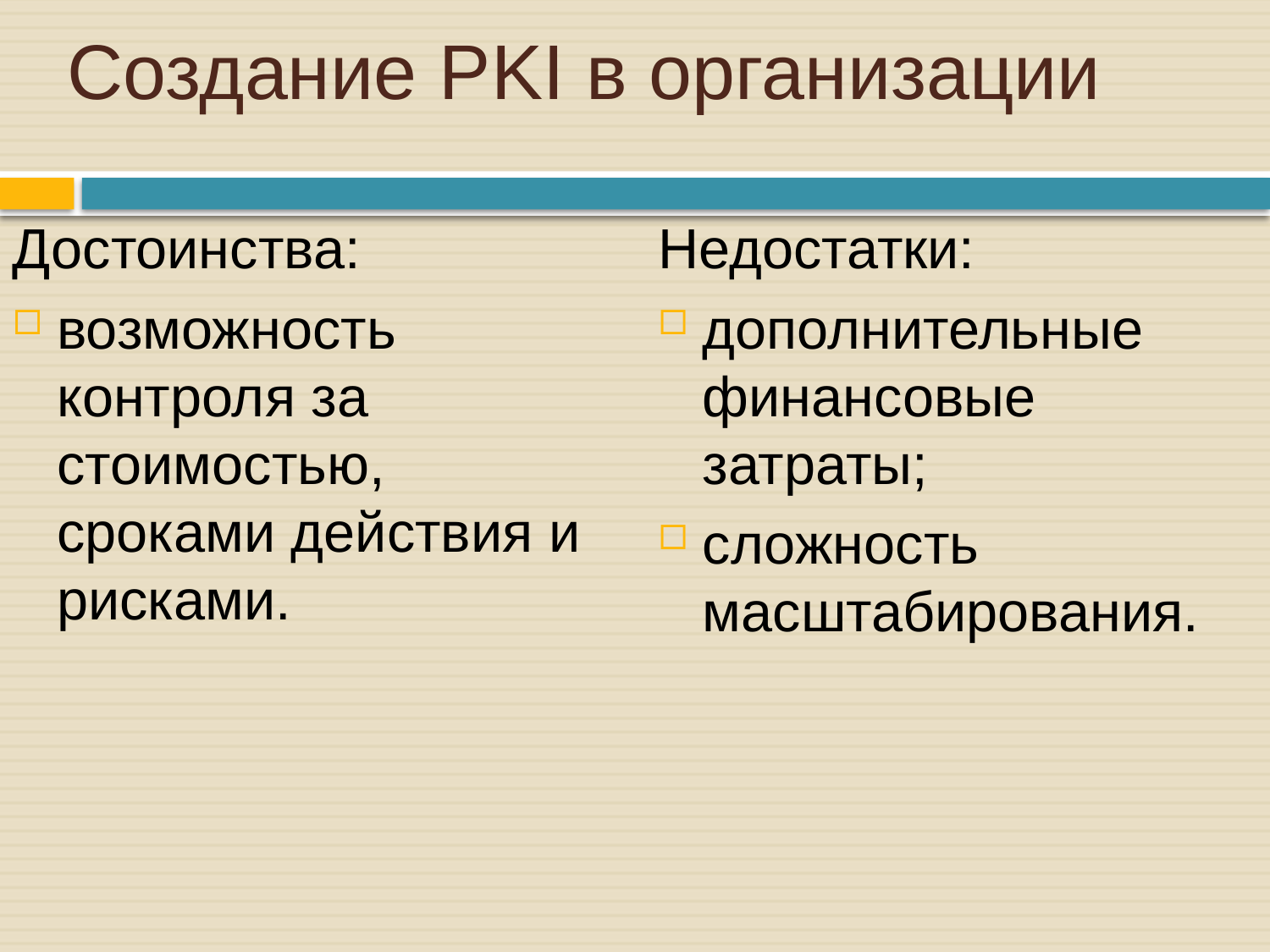

# Создание PKI в организации
Достоинства:
возможность контроля за стоимостью, сроками действия и рисками.
Недостатки:
дополнительные финансовые затраты;
сложность масштабирования.